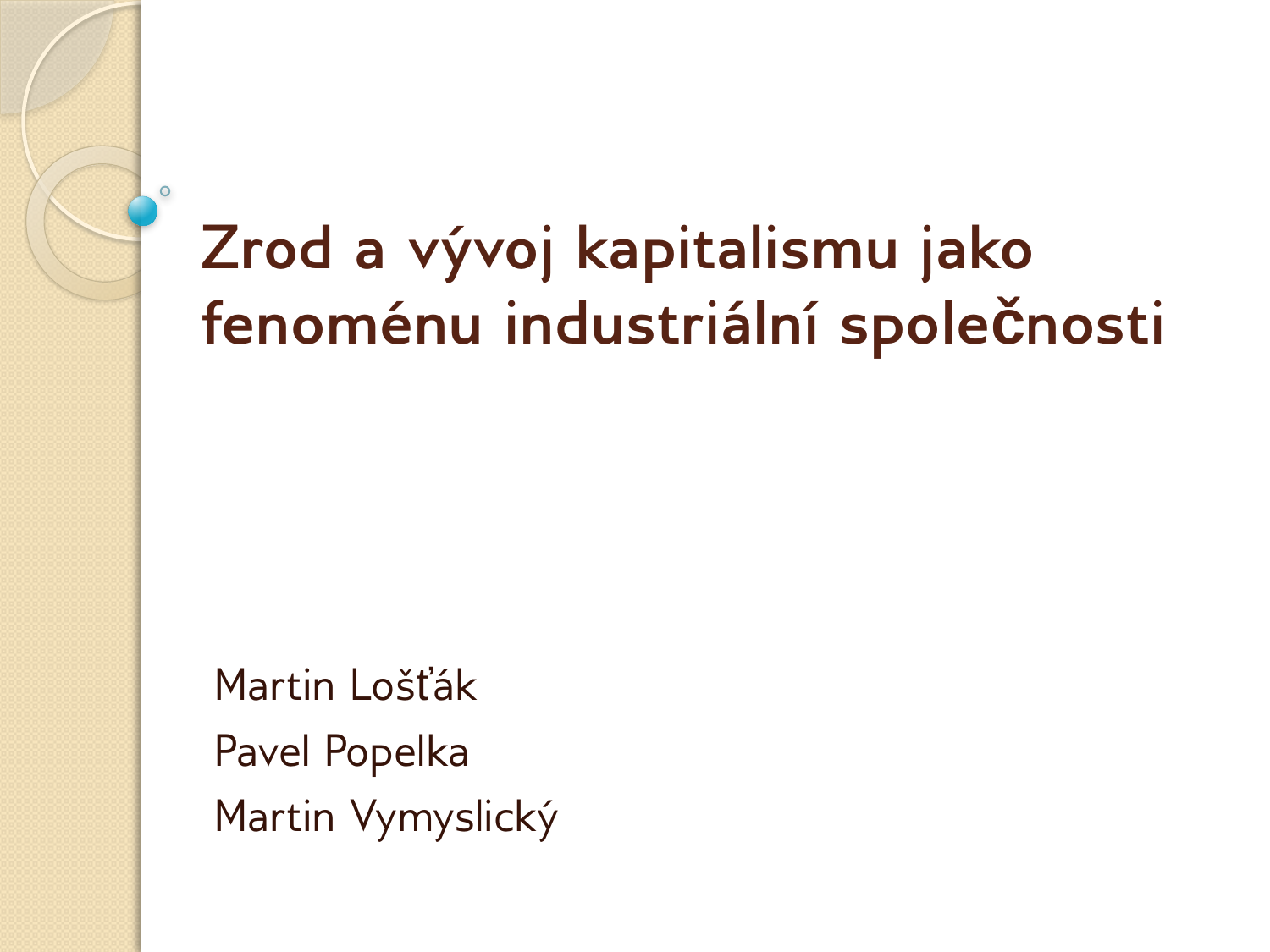

# Zrod a vývoj kapitalismu jako fenoménu industriální společnosti
Martin Lošťák
Pavel Popelka
Martin Vymyslický